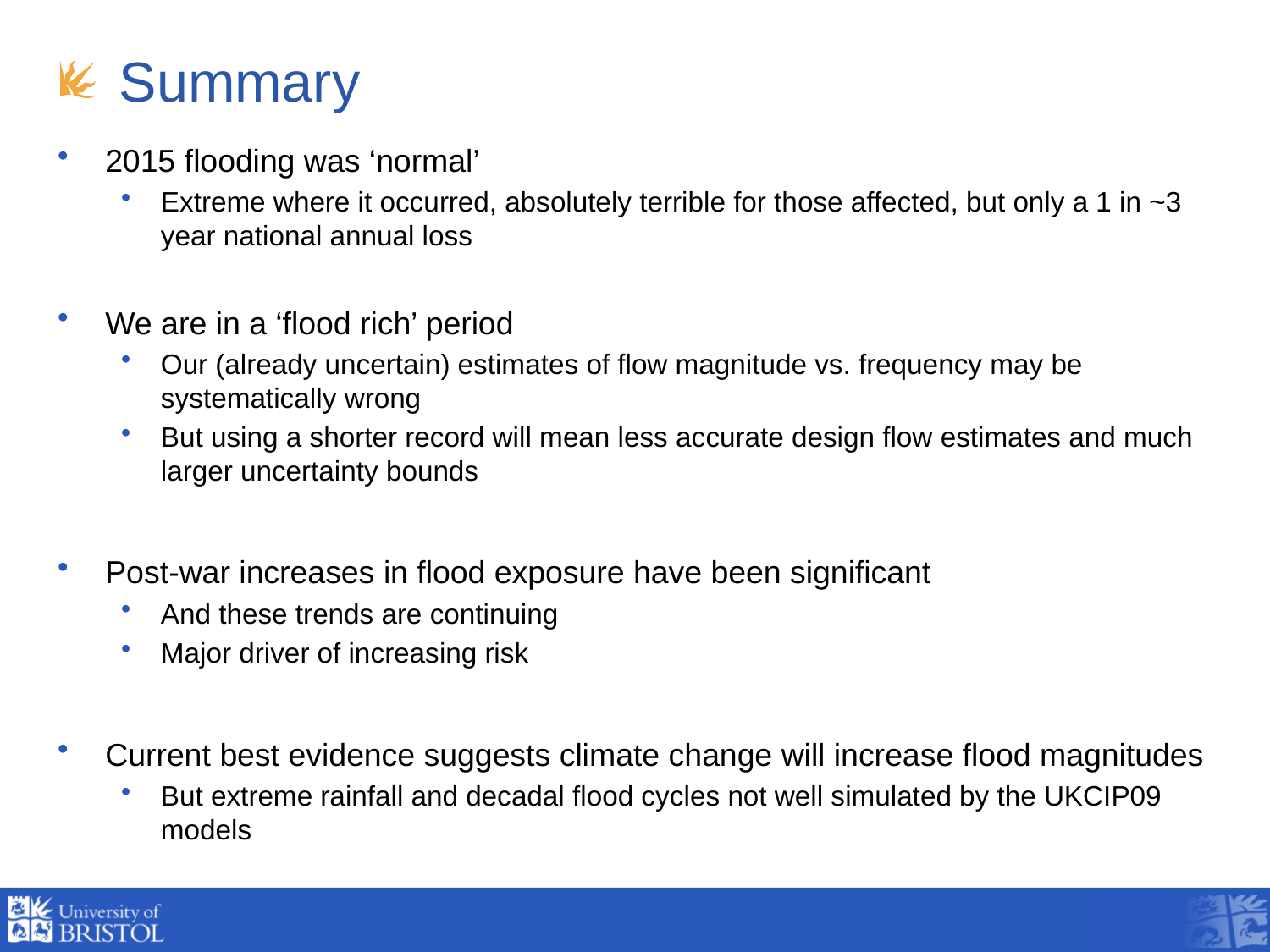

# Summary
2015 flooding was ‘normal’
Extreme where it occurred, absolutely terrible for those affected, but only a 1 in ~3 year national annual loss

We are in a ‘flood rich’ period
Our (already uncertain) estimates of flow magnitude vs. frequency may be systematically wrong
But using a shorter record will mean less accurate design flow estimates and much larger uncertainty bounds

Post-war increases in flood exposure have been significant
And these trends are continuing
Major driver of increasing risk

Current best evidence suggests climate change will increase flood magnitudes
But extreme rainfall and decadal flood cycles not well simulated by the UKCIP09 models